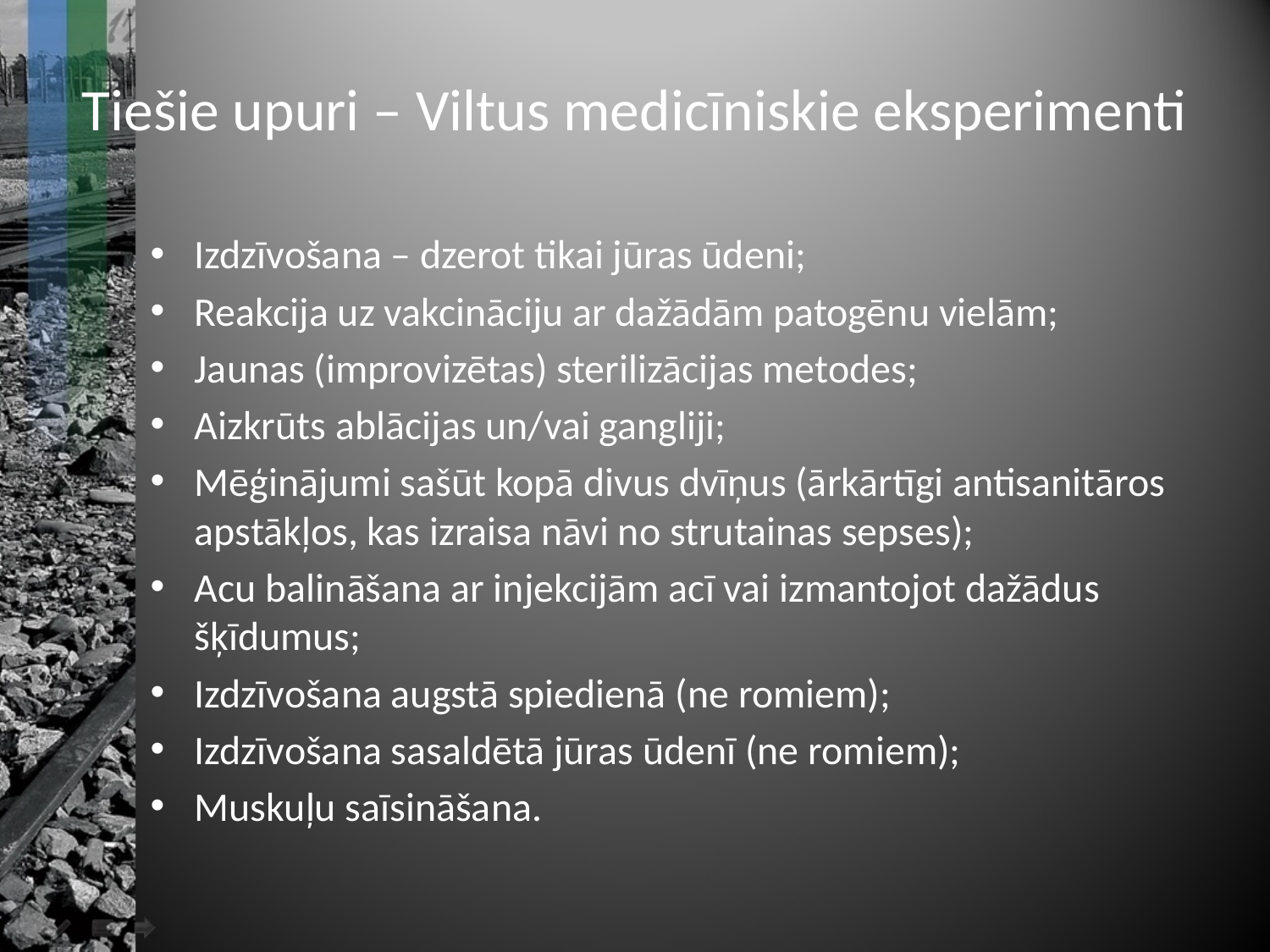

# Tiešie upuri – Viltus medicīniskie eksperimenti
Izdzīvošana – dzerot tikai jūras ūdeni;
Reakcija uz vakcināciju ar dažādām patogēnu vielām;
Jaunas (improvizētas) sterilizācijas metodes;
Aizkrūts ablācijas un/vai gangliji;
Mēģinājumi sašūt kopā divus dvīņus (ārkārtīgi antisanitāros apstākļos, kas izraisa nāvi no strutainas sepses);
Acu balināšana ar injekcijām acī vai izmantojot dažādus šķīdumus;
Izdzīvošana augstā spiedienā (ne romiem);
Izdzīvošana sasaldētā jūras ūdenī (ne romiem);
Muskuļu saīsināšana.